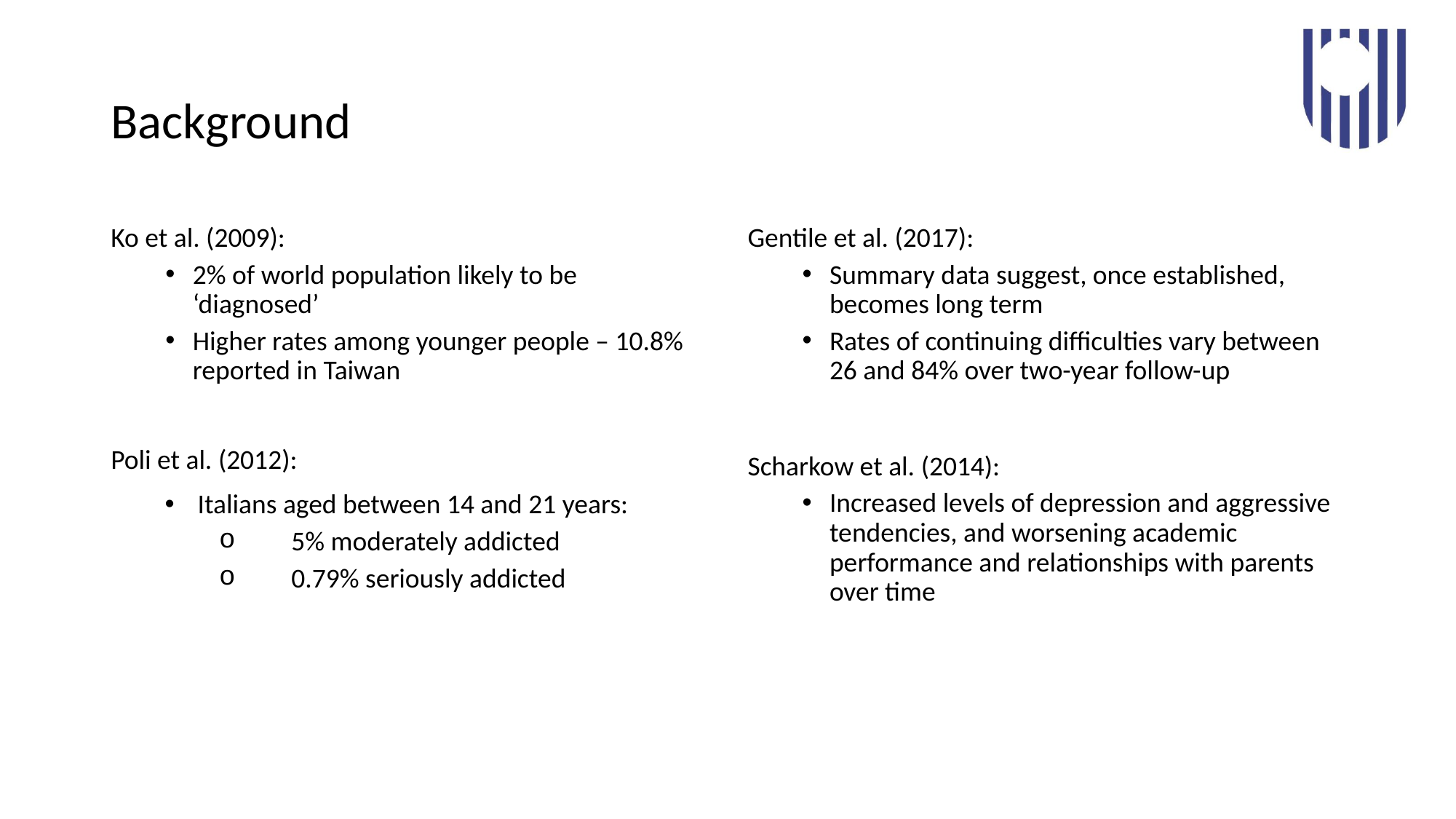

# Background
Ko et al. (2009):
2% of world population likely to be ‘diagnosed’
Higher rates among younger people – 10.8% reported in Taiwan

Poli et al. (2012):
 Italians aged between 14 and 21 years:
5% moderately addicted
0.79% seriously addicted
Gentile et al. (2017):
Summary data suggest, once established, becomes long term
Rates of continuing difficulties vary between 26 and 84% over two-year follow-up

Scharkow et al. (2014):
Increased levels of depression and aggressive tendencies, and worsening academic performance and relationships with parents over time